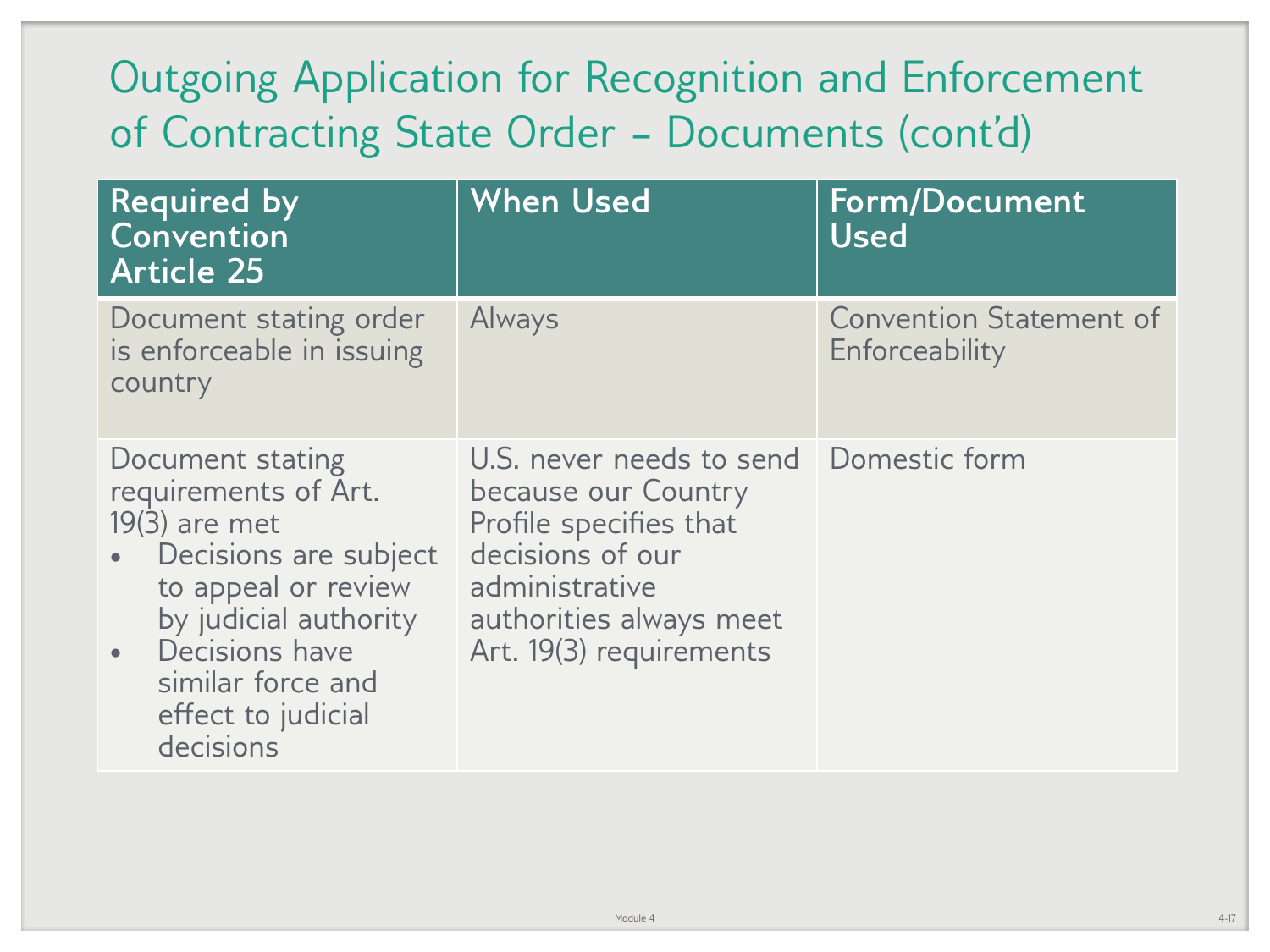

# Outgoing Application for Recognition and Enforcement of Contracting State Order – Documents (cont’d)
| Required by Convention Article 25 | When Used | Form/Document Used |
| --- | --- | --- |
| Document stating order is enforceable in issuing country | Always | Convention Statement of Enforceability |
| Document stating requirements of Art. 19(3) are met Decisions are subject to appeal or review by judicial authority Decisions have similar force and effect to judicial decisions | U.S. never needs to send because our Country Profile specifies that decisions of our administrative authorities always meet Art. 19(3) requirements | Domestic form |
Module 4
4-17